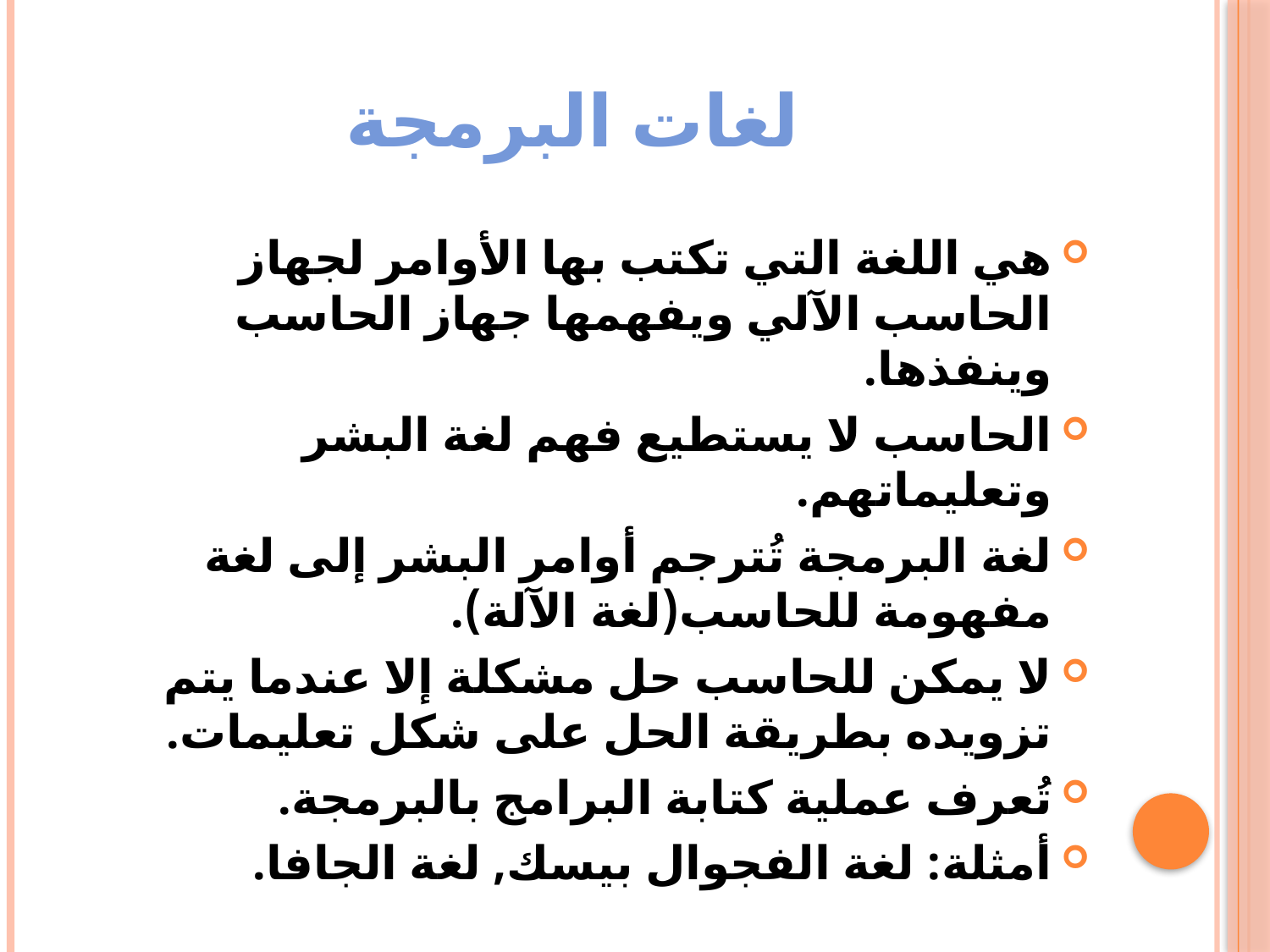

# لغات البرمجة
هي اللغة التي تكتب بها الأوامر لجهاز الحاسب الآلي ويفهمها جهاز الحاسب وينفذها.
الحاسب لا يستطيع فهم لغة البشر وتعليماتهم.
لغة البرمجة تُترجم أوامر البشر إلى لغة مفهومة للحاسب(لغة الآلة).
لا يمكن للحاسب حل مشكلة إلا عندما يتم تزويده بطريقة الحل على شكل تعليمات.
تُعرف عملية كتابة البرامج بالبرمجة.
أمثلة: لغة الفجوال بيسك, لغة الجافا.